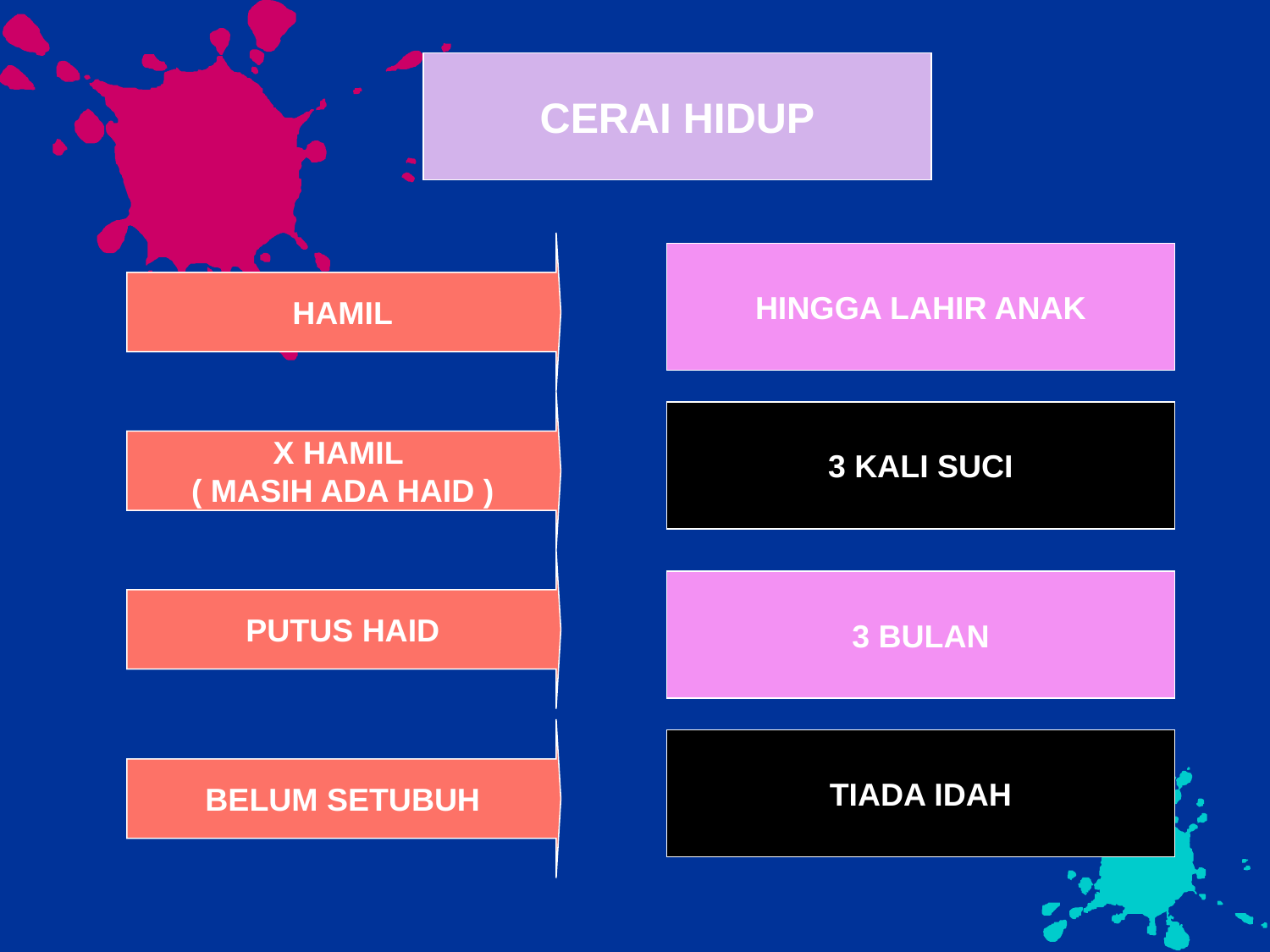

CERAI HIDUP
HAMIL
HINGGA LAHIR ANAK
X HAMIL
( MASIH ADA HAID )
3 KALI SUCI
PUTUS HAID
3 BULAN
BELUM SETUBUH
TIADA IDAH